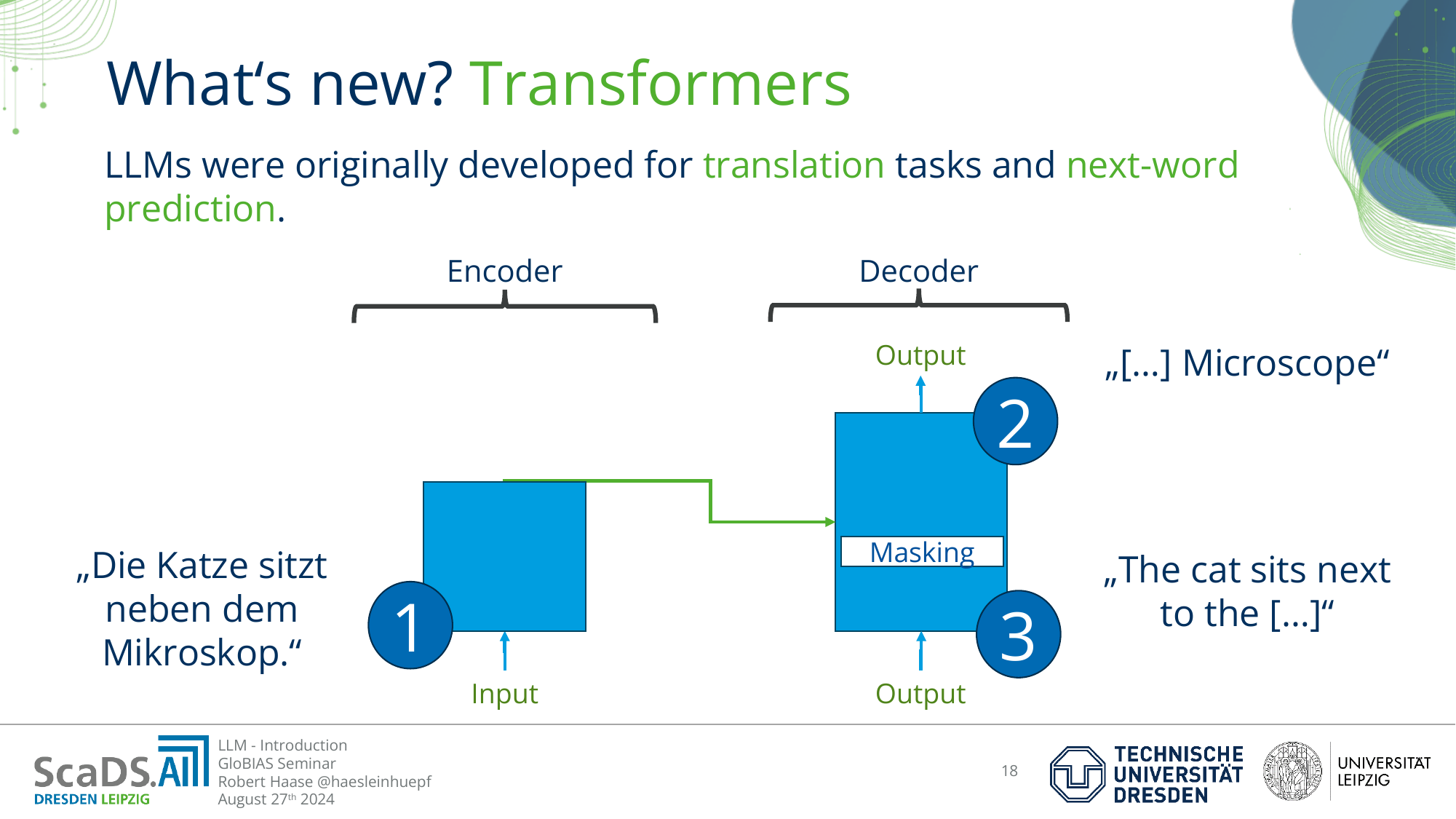

# What‘s new? Transformers
LLMs were originally developed for translation tasks and next-word prediction.

Encoder
Decoder
Output
„[…] Microscope“
2

„Die Katze sitzt neben dem Mikroskop.“
Masking
„The cat sits next to the […]“
1
3
Input
Output